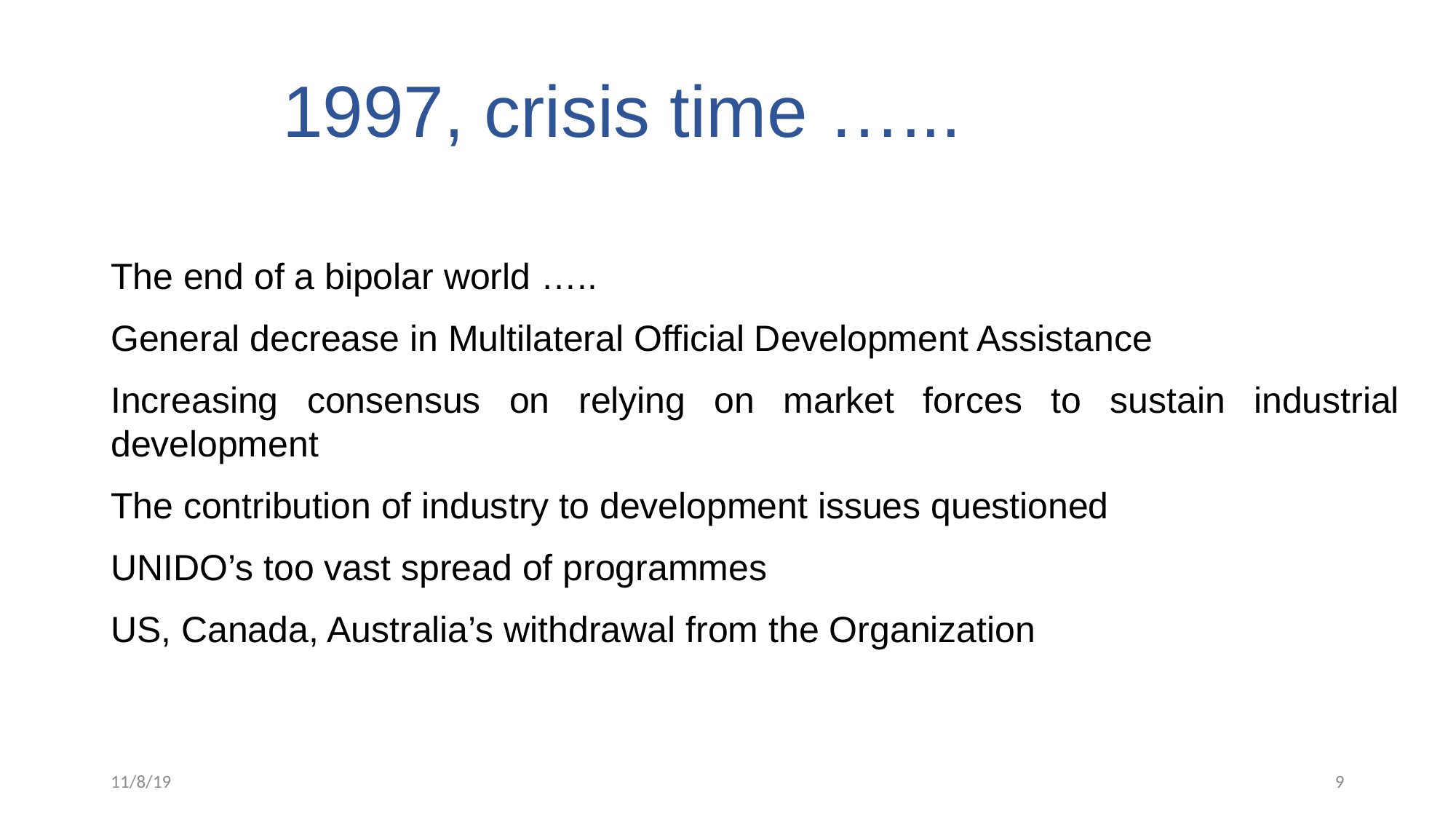

1997, crisis time …...

The end of a bipolar world …..

General decrease in Multilateral Official Development Assistance

Increasing consensus on relying on market forces to sustain industrial development

The contribution of industry to development issues questioned

UNIDO’s too vast spread of programmes

US, Canada, Australia’s withdrawal from the Organization

11/8/19

9